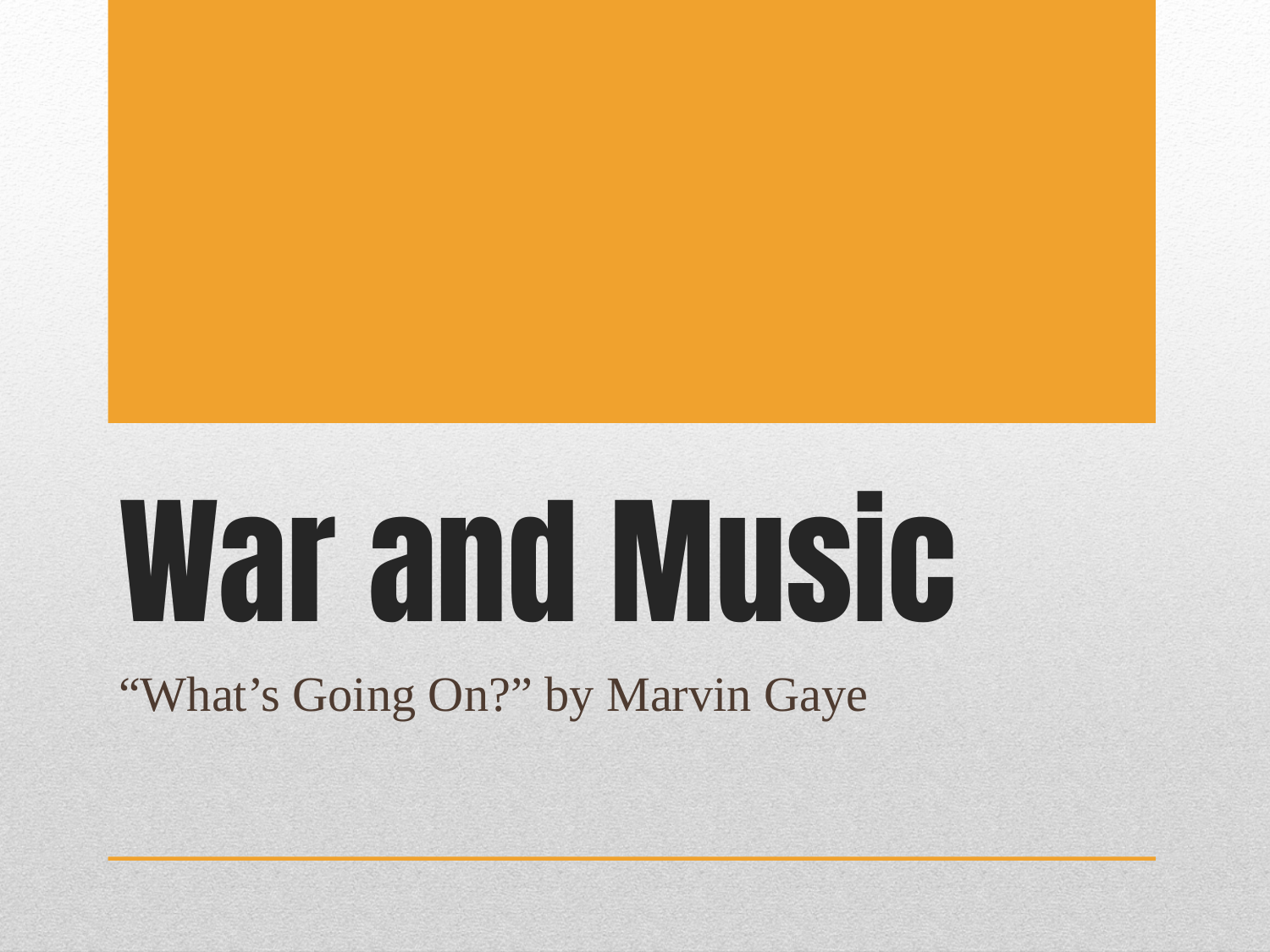

# War and Music
“What’s Going On?” by Marvin Gaye